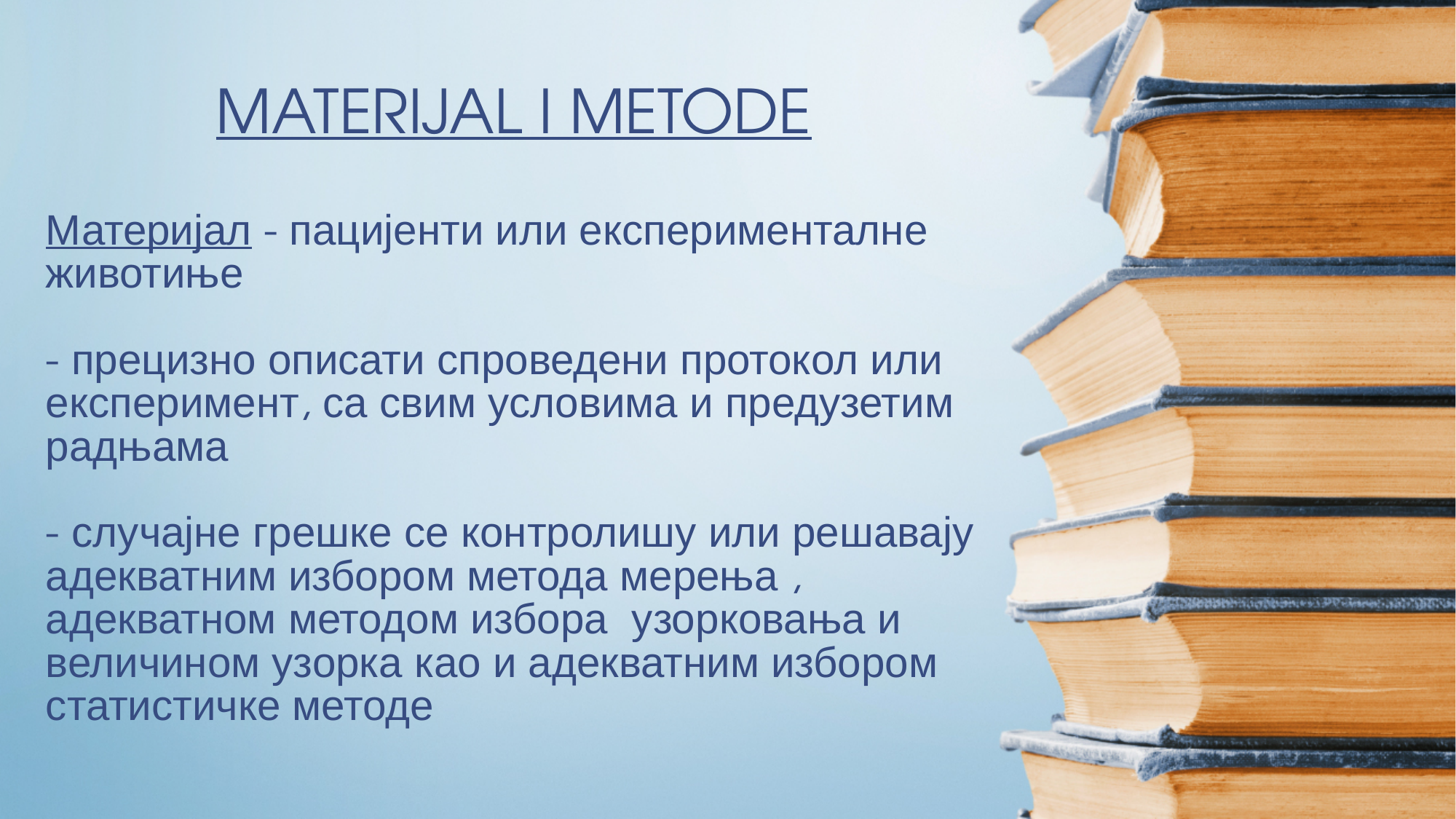

MATERIJAL I METODE
# Материјал - пацијенти или експерименталне животиње - прецизно описати спроведени протокол или експеримент, са свим условима и предузетим радњама - случајне грешке се контролишу или решавају адекватним избором метода мерења , адекватном методом избора  узорковања и величином узорка као и адекватним избором статистичке методе